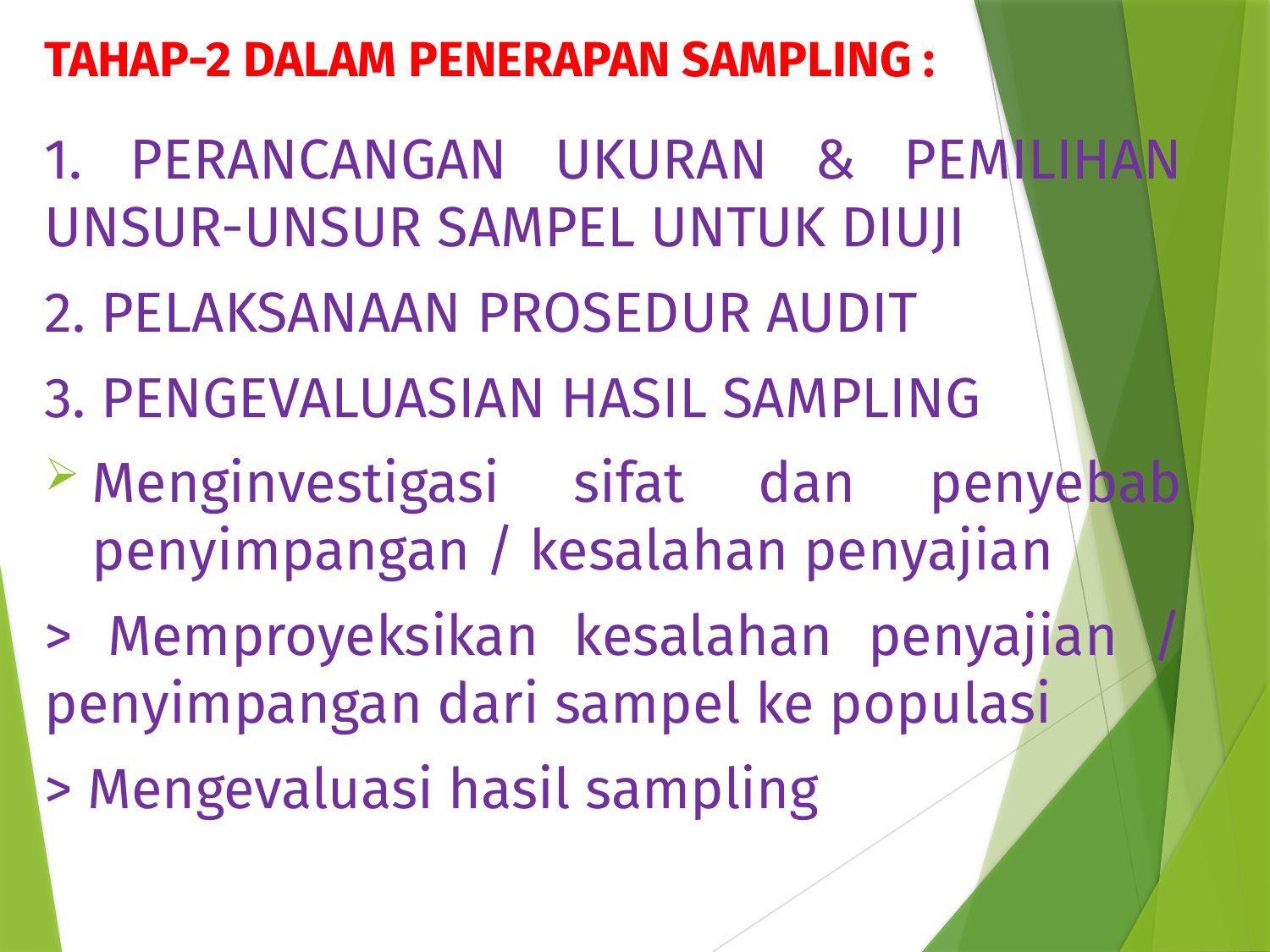

# TAHAP-2 DALAM PENERAPAN SAMPLING :
1. PERANCANGAN UKURAN & PEMILIHAN UNSUR-UNSUR SAMPEL UNTUK DIUJI
2. PELAKSANAAN PROSEDUR AUDIT
3. PENGEVALUASIAN HASIL SAMPLING
Menginvestigasi sifat dan penyebab penyimpangan / kesalahan penyajian
> Memproyeksikan kesalahan penyajian / penyimpangan dari sampel ke populasi
> Mengevaluasi hasil sampling